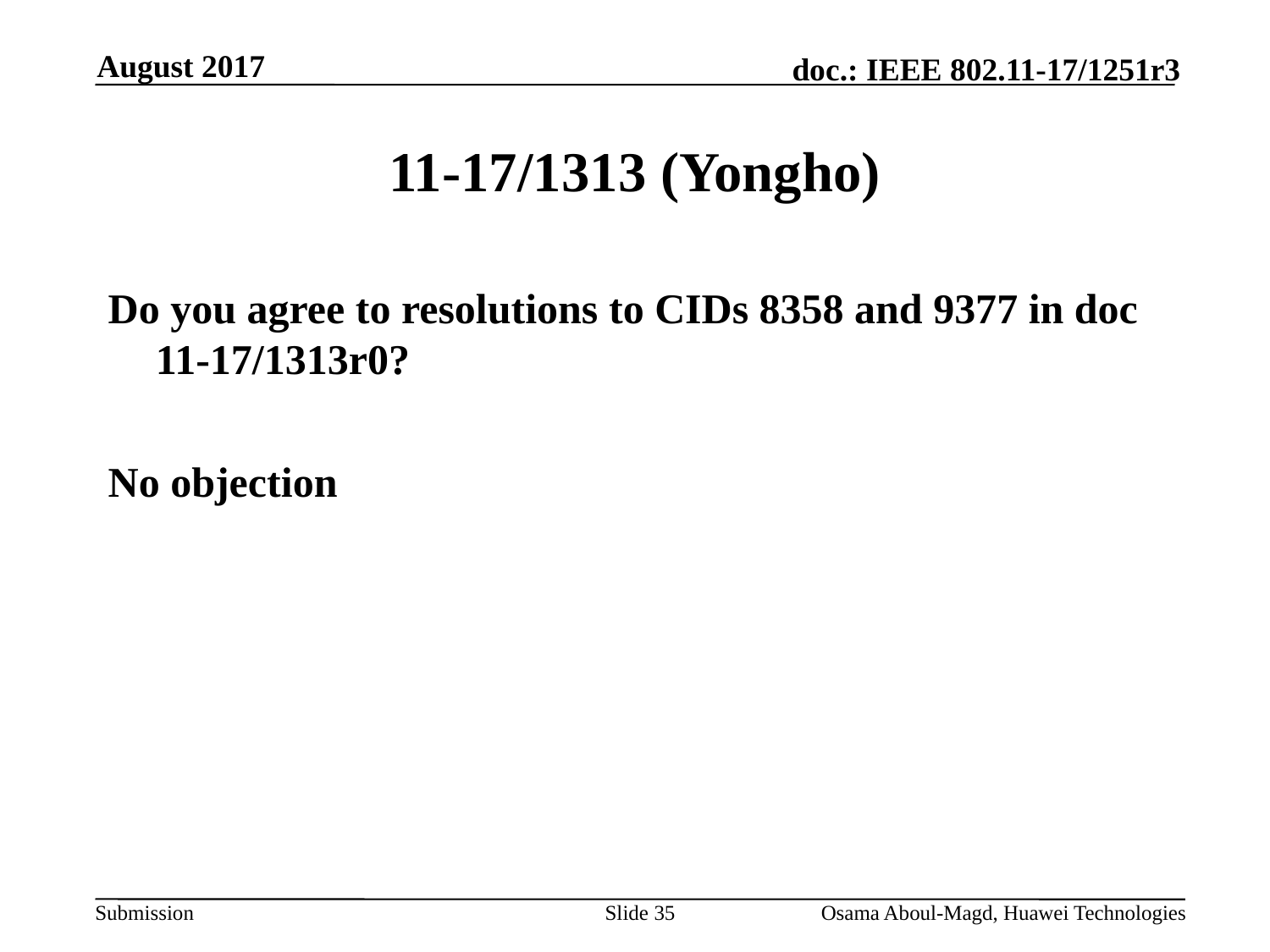

August 2017
# 11-17/1313 (Yongho)
Do you agree to resolutions to CIDs 8358 and 9377 in doc 11-17/1313r0?

No objection

Slide 35
Osama Aboul-Magd, Huawei Technologies